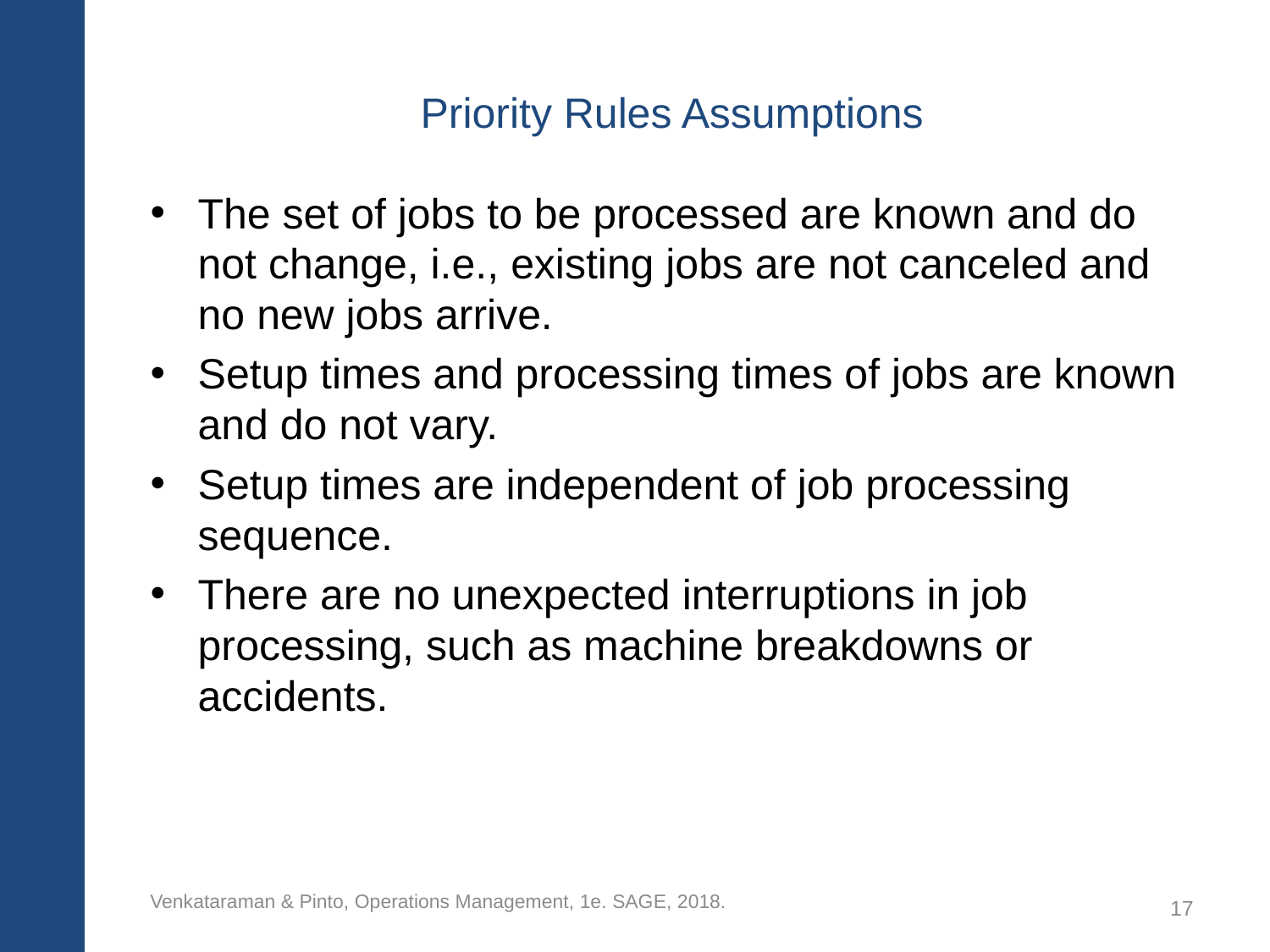

# Priority Rules Assumptions
The set of jobs to be processed are known and do not change, i.e., existing jobs are not canceled and no new jobs arrive.
Setup times and processing times of jobs are known and do not vary.
Setup times are independent of job processing sequence.
There are no unexpected interruptions in job processing, such as machine breakdowns or accidents.
Venkataraman & Pinto, Operations Management, 1e. SAGE, 2018.
17